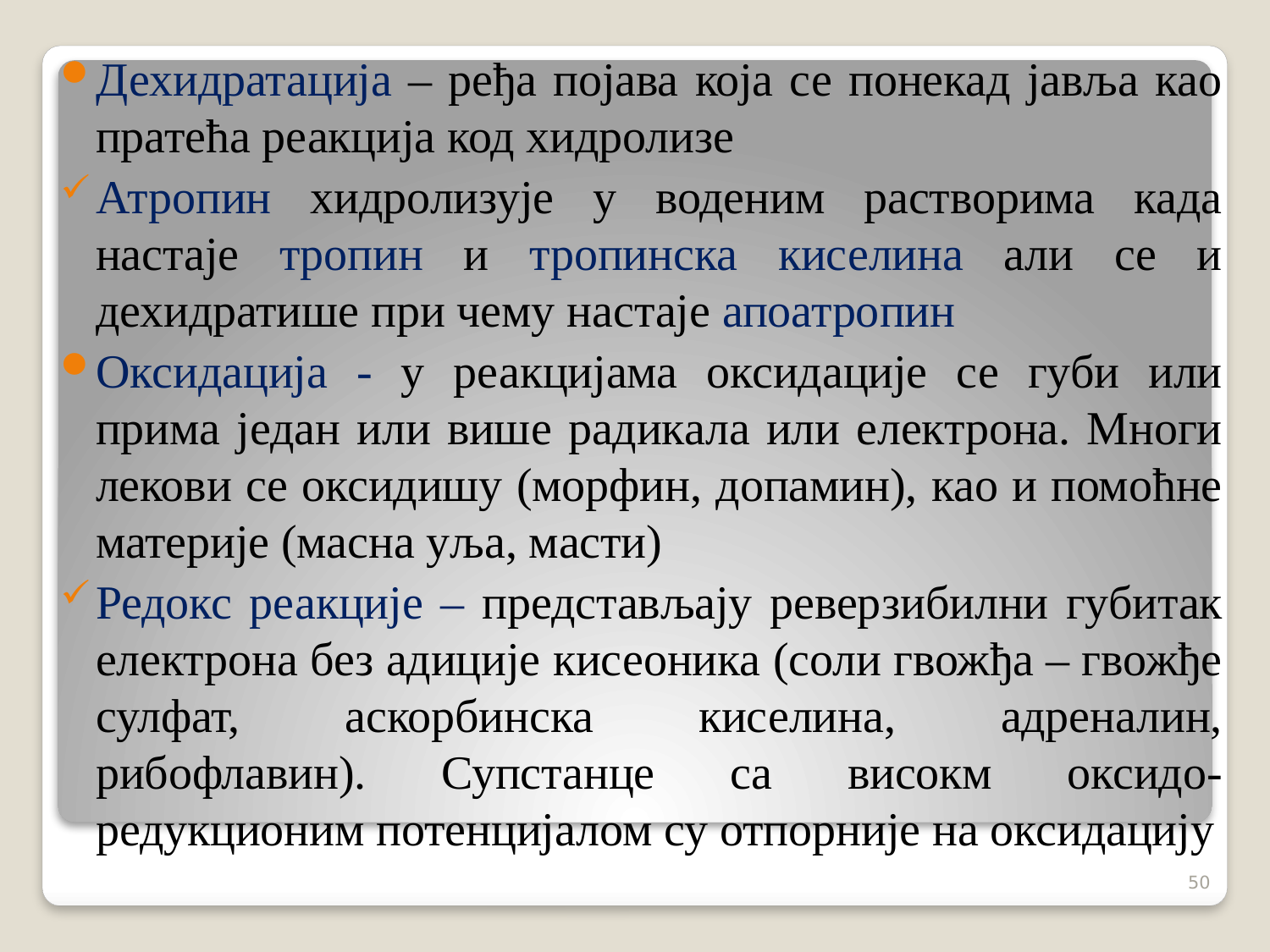

Дехидратација – ређа појава која се понекад јавља као пратећа реакција код хидролизе
Атропин хидролизује у воденим растворима када настаје тропин и тропинска киселина али се и дехидратише при чему настаје апоатропин
Оксидација - у реакцијама оксидације се губи или прима један или више радикала или електрона. Многи лекови се оксидишу (морфин, допамин), као и помоћне материје (масна уља, масти)
Редокс реакције – представљају реверзибилни губитак електрона без адиције кисеоника (соли гвожђа – гвожђе сулфат, аскорбинска киселина, адреналин, рибофлавин). Супстанце са високм оксидо-редукционим потенцијалом су отпорније на оксидацију

50